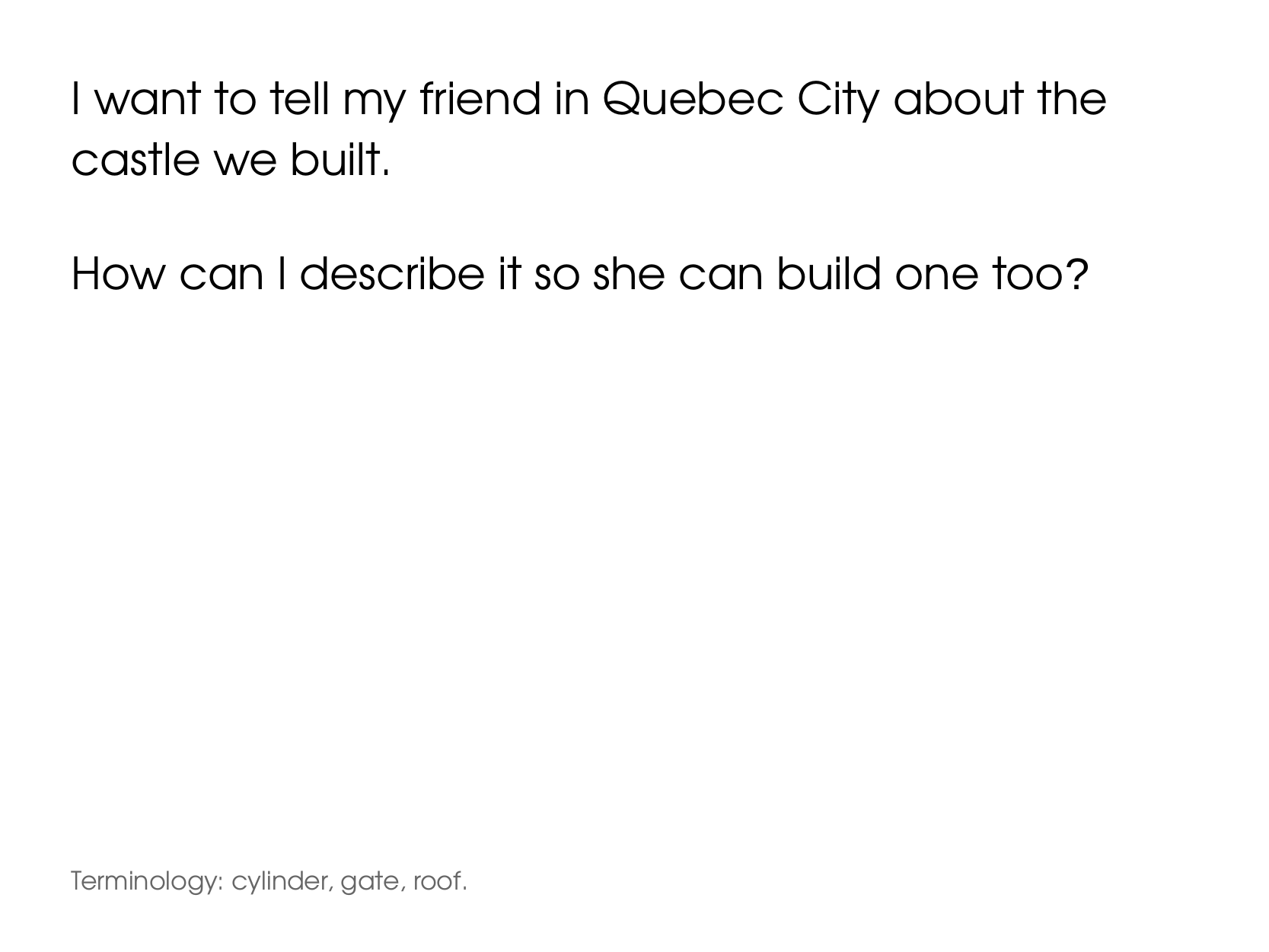

I want to tell my friend in Quebec City about the castle we built.

How can I describe it so she can build one too?
Terminology: cylinder, gate, roof.